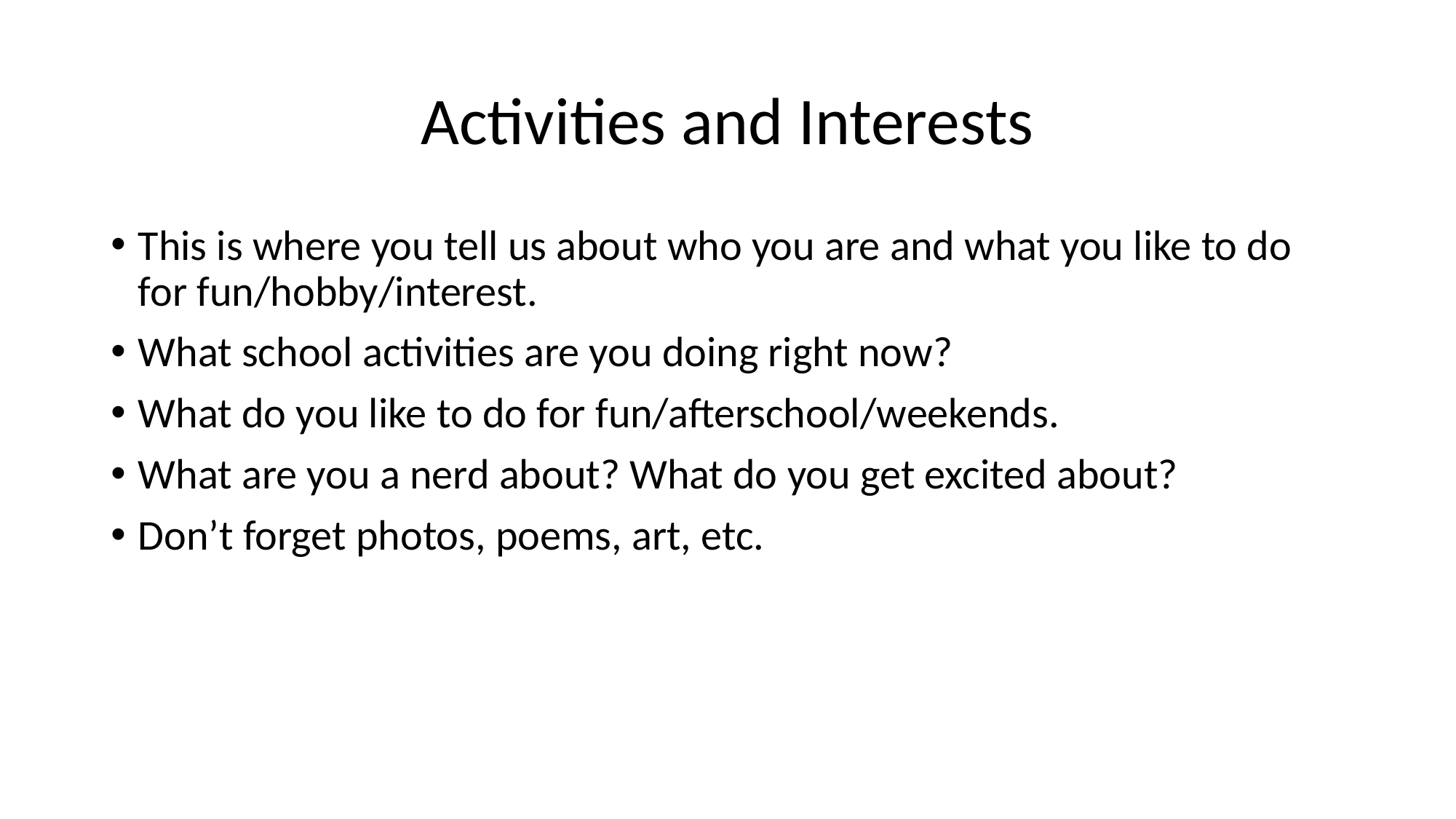

# Activities and Interests
This is where you tell us about who you are and what you like to do for fun/hobby/interest.
What school activities are you doing right now?
What do you like to do for fun/afterschool/weekends.
What are you a nerd about? What do you get excited about?
Don’t forget photos, poems, art, etc.